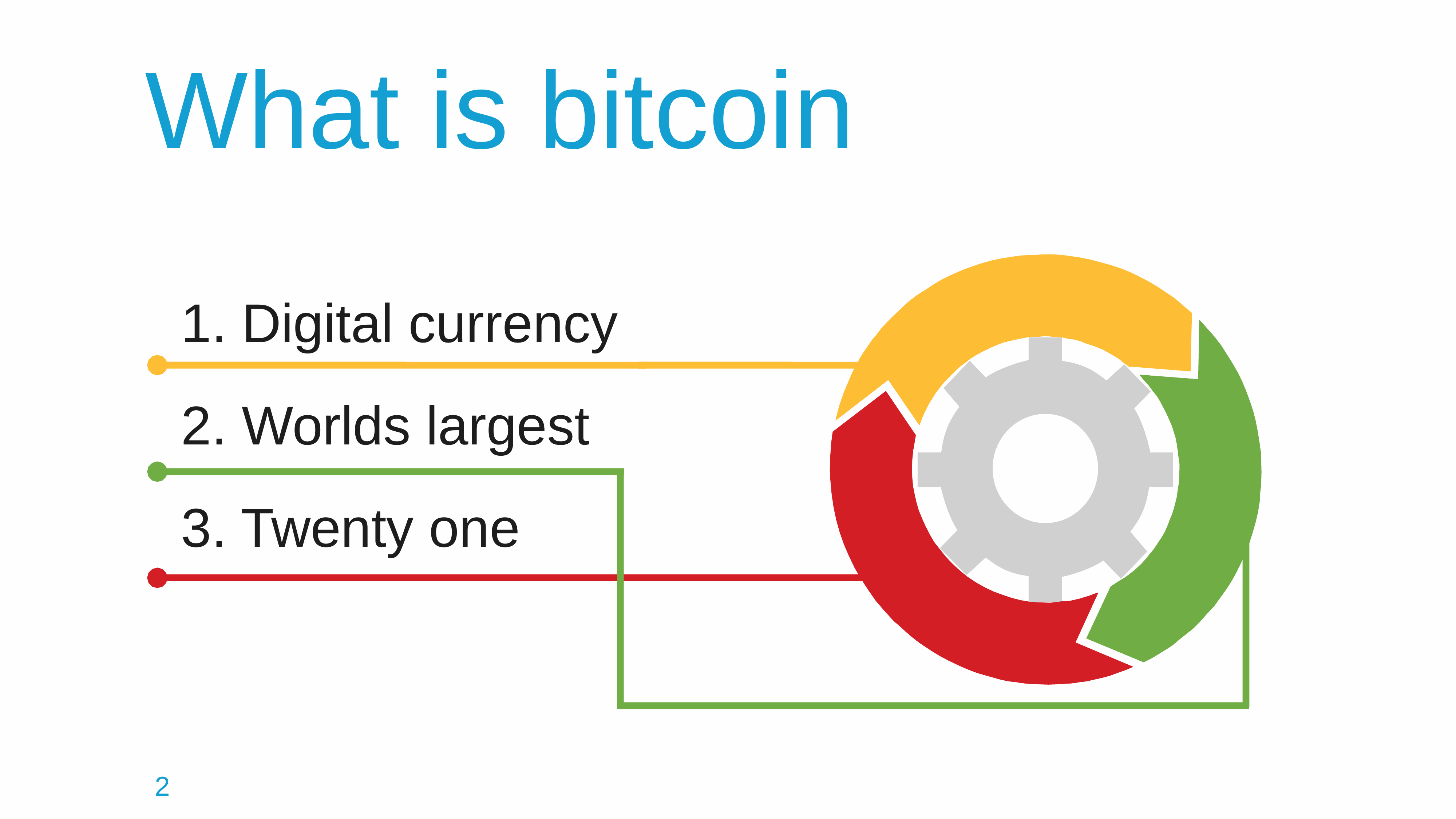

What is bitcoin

1. Digital currency

2. Worlds largest

3. Twenty one

2